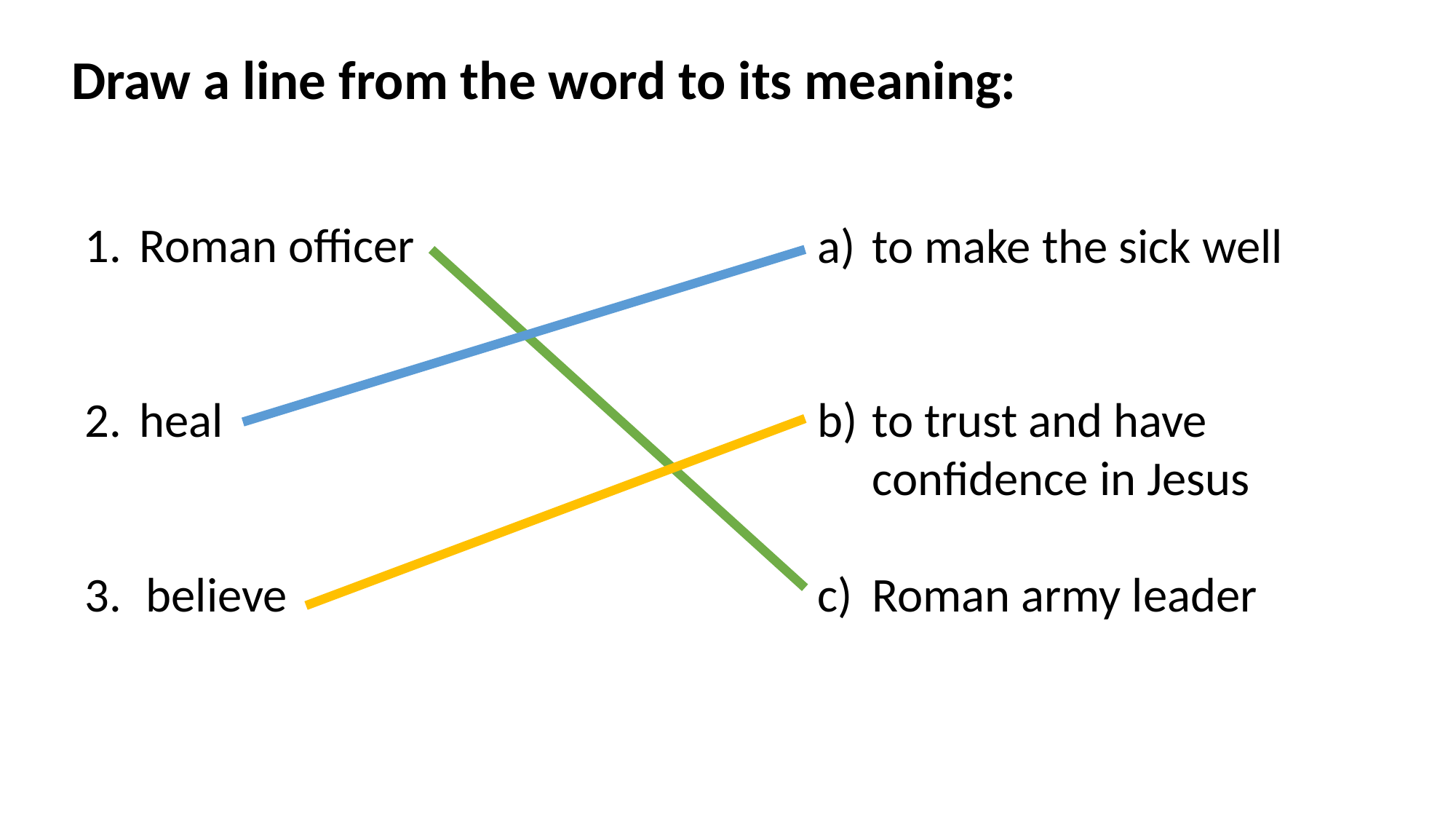

# Draw a line from the word to its meaning:
Roman officer

heal

believe
to make the sick well

to trust and have
confidence in Jesus

Roman army leader